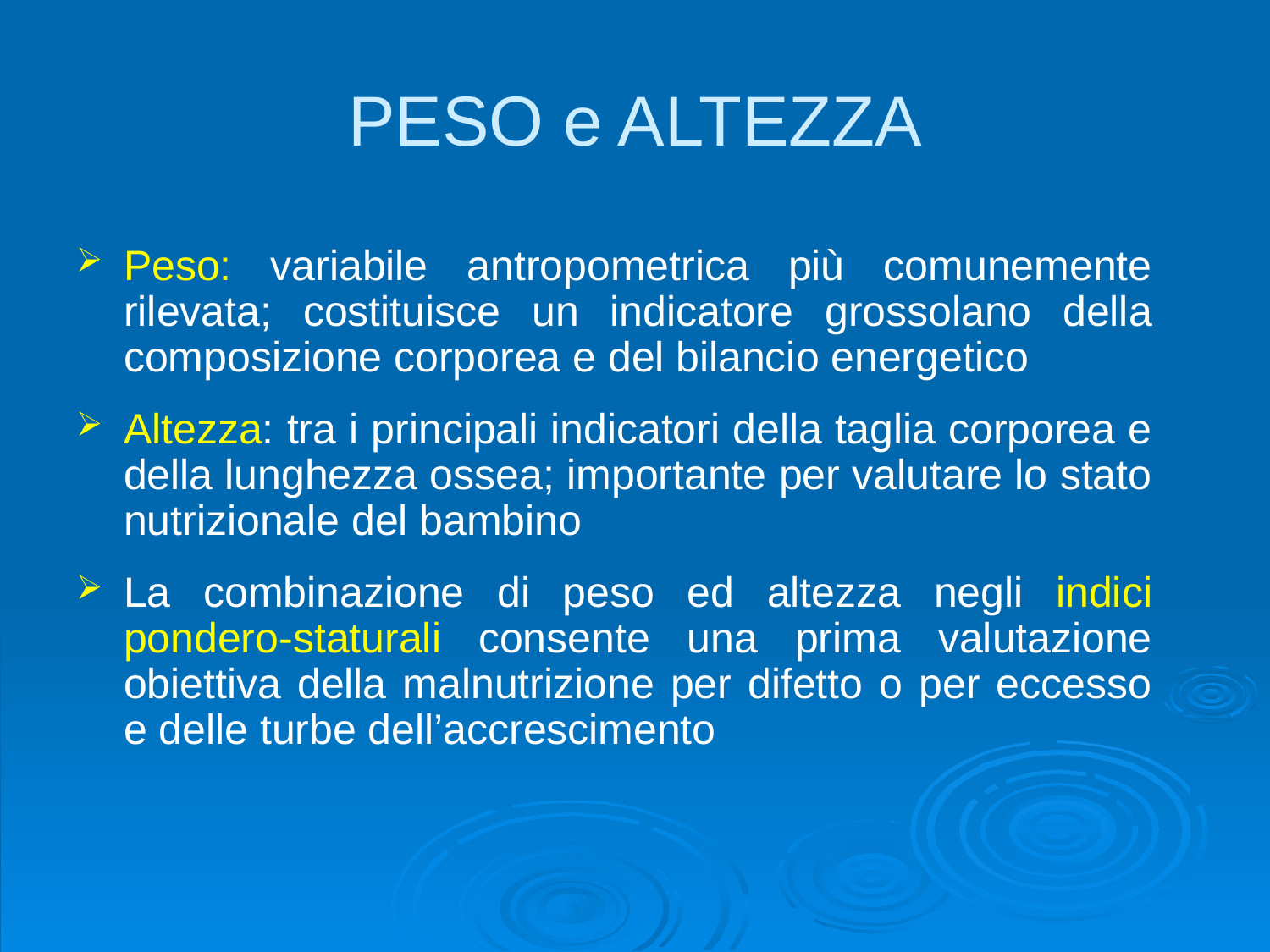

# PESO e ALTEZZA
Peso: variabile antropometrica più comunemente rilevata; costituisce un indicatore grossolano della composizione corporea e del bilancio energetico

Altezza: tra i principali indicatori della taglia corporea e della lunghezza ossea; importante per valutare lo stato nutrizionale del bambino

La combinazione di peso ed altezza negli indici pondero-staturali consente una prima valutazione obiettiva della malnutrizione per difetto o per eccesso e delle turbe dell’accrescimento